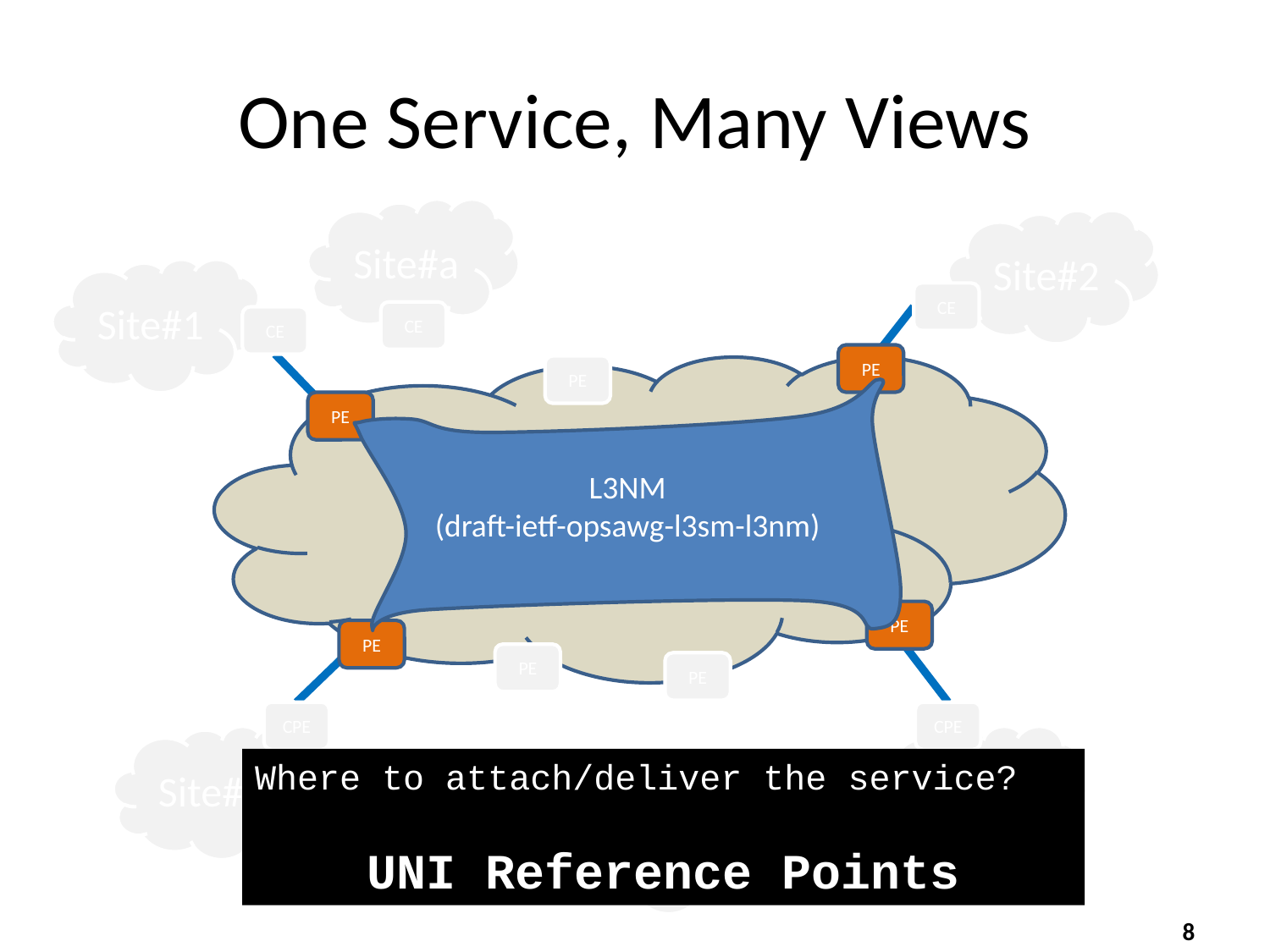

# One Service, Many Views
Site#a
Site#2
Site#1
CE
CE
CE
PE
PE
Network
L3NM
(draft-ietf-opsawg-l3sm-l3nm)
PE
PE
PE
PE
PE
CPE
CPE
Site#4
Site#3
Where to attach/deliver the service?

UNI Reference Points
CPE
Site#b